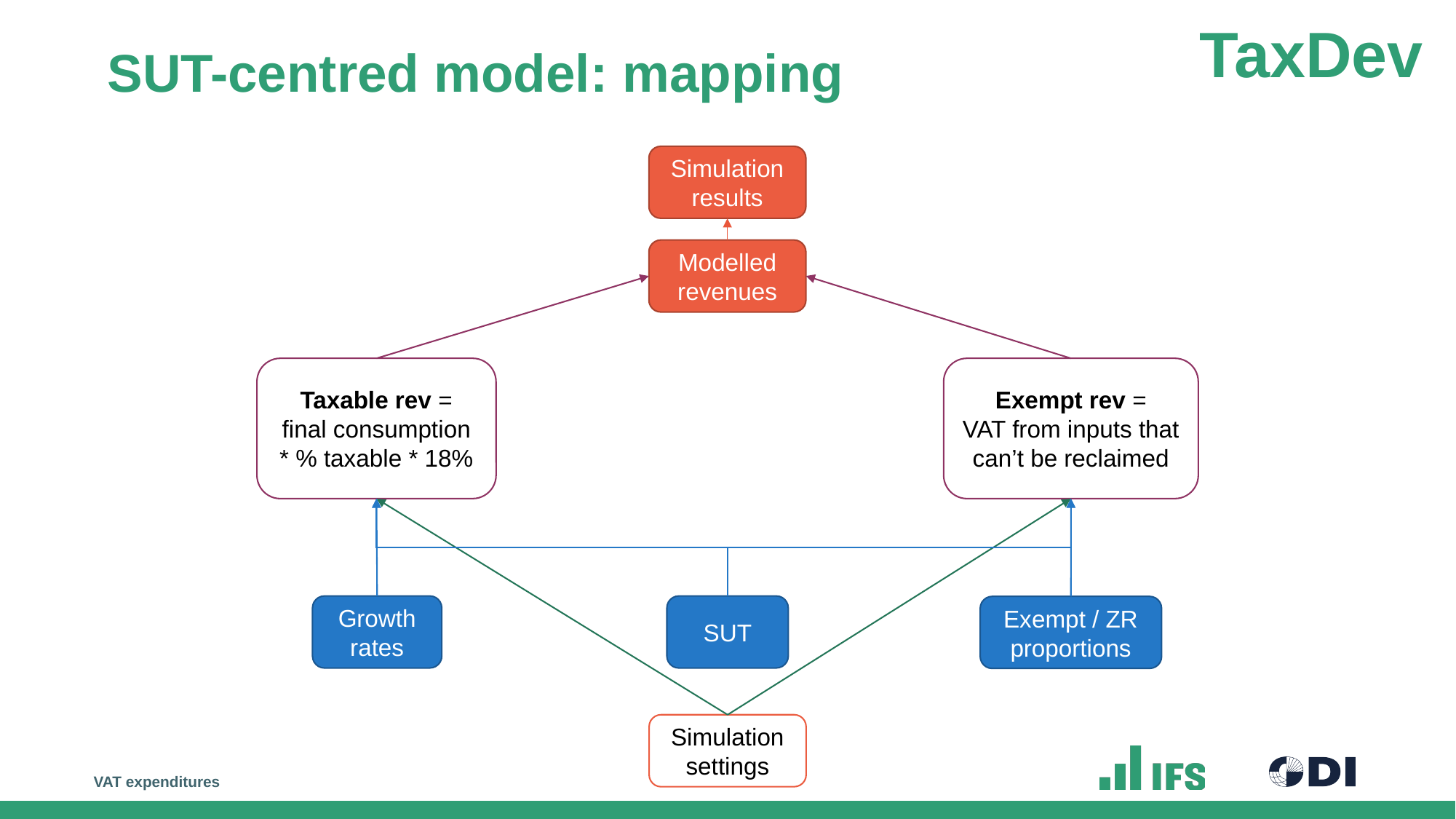

# SUT-centred model: mapping
Simulation results

Modelled revenues
Taxable rev =
final consumption * % taxable * 18%
Exempt rev =
VAT from inputs that can’t be reclaimed
Growth rates
SUT
Exempt / ZR proportions
Simulation settings
VAT expenditures